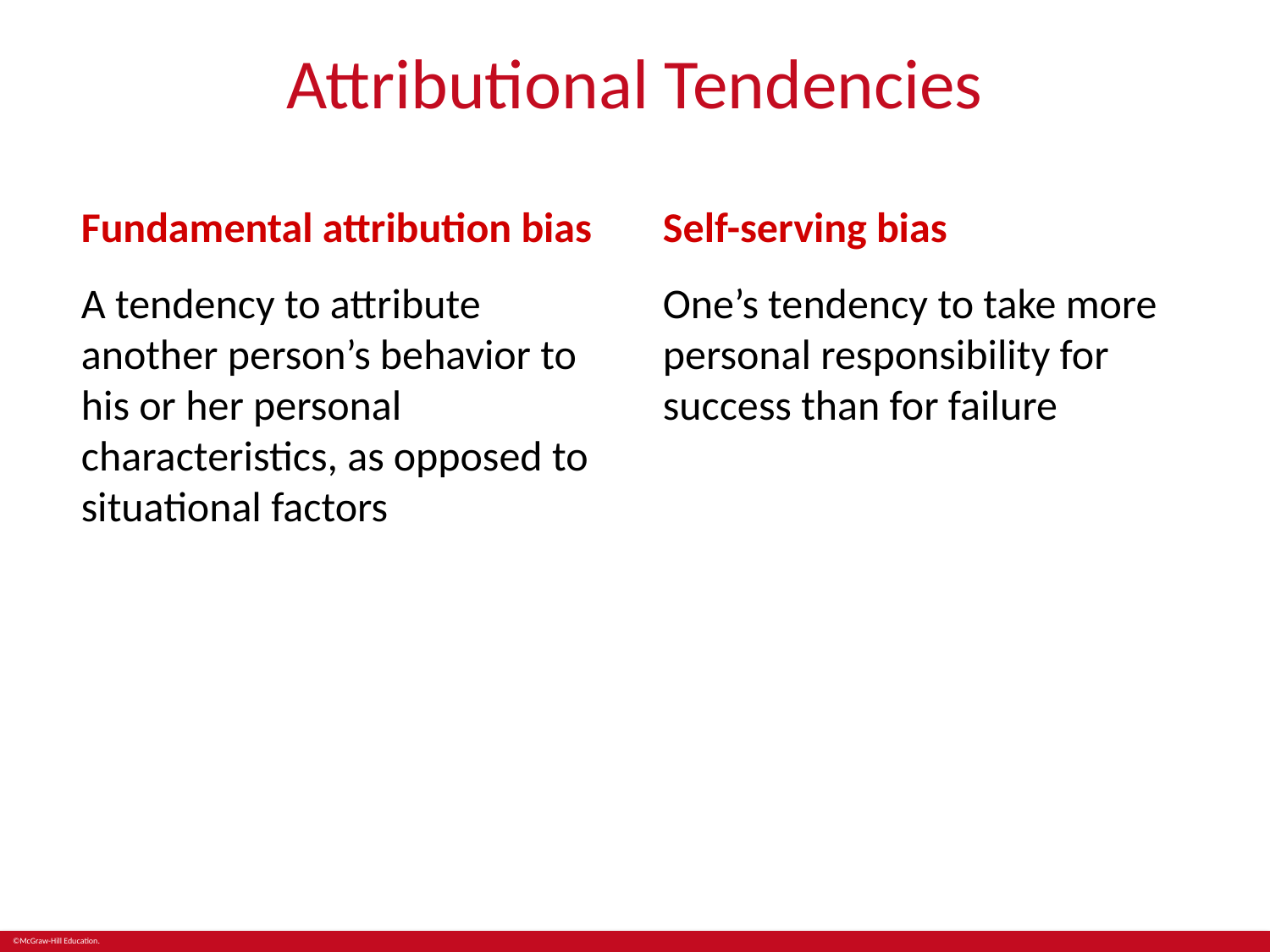

# Attributional Tendencies
Fundamental attribution bias
Self-serving bias
A tendency to attribute another person’s behavior to his or her personal characteristics, as opposed to situational factors

One’s tendency to take more personal responsibility for success than for failure